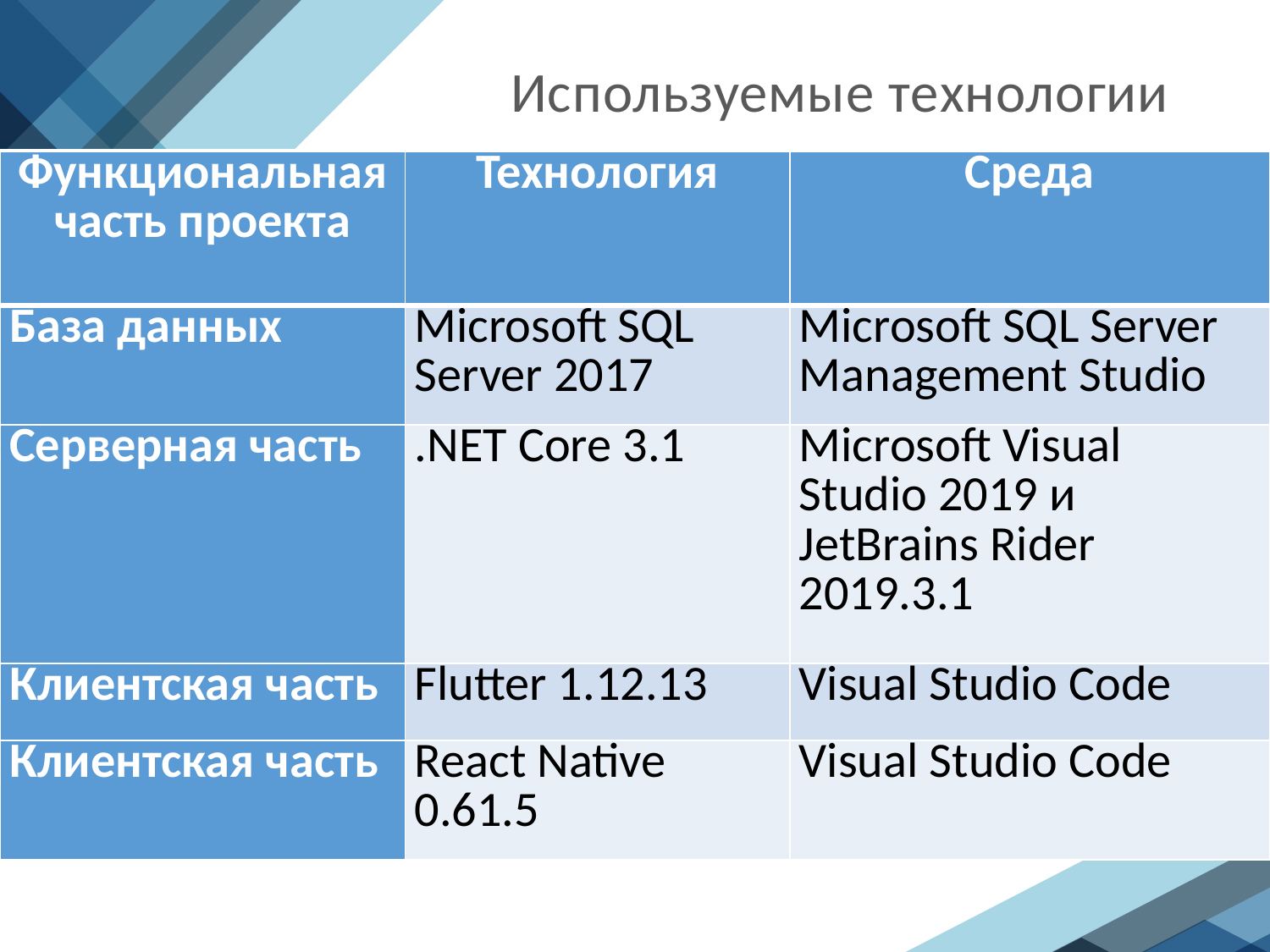

Используемые технологии
| Функциональная часть проекта | Технология | Среда |
| --- | --- | --- |
| База данных | Microsoft SQL Server 2017 | Microsoft SQL Server Management Studio |
| Серверная часть | .NET Core 3.1 | Microsoft Visual Studio 2019 и JetBrains Rider 2019.3.1 |
| Клиентская часть | Flutter 1.12.13 | Visual Studio Code |
| Клиентская часть | React Native 0.61.5 | Visual Studio Code |